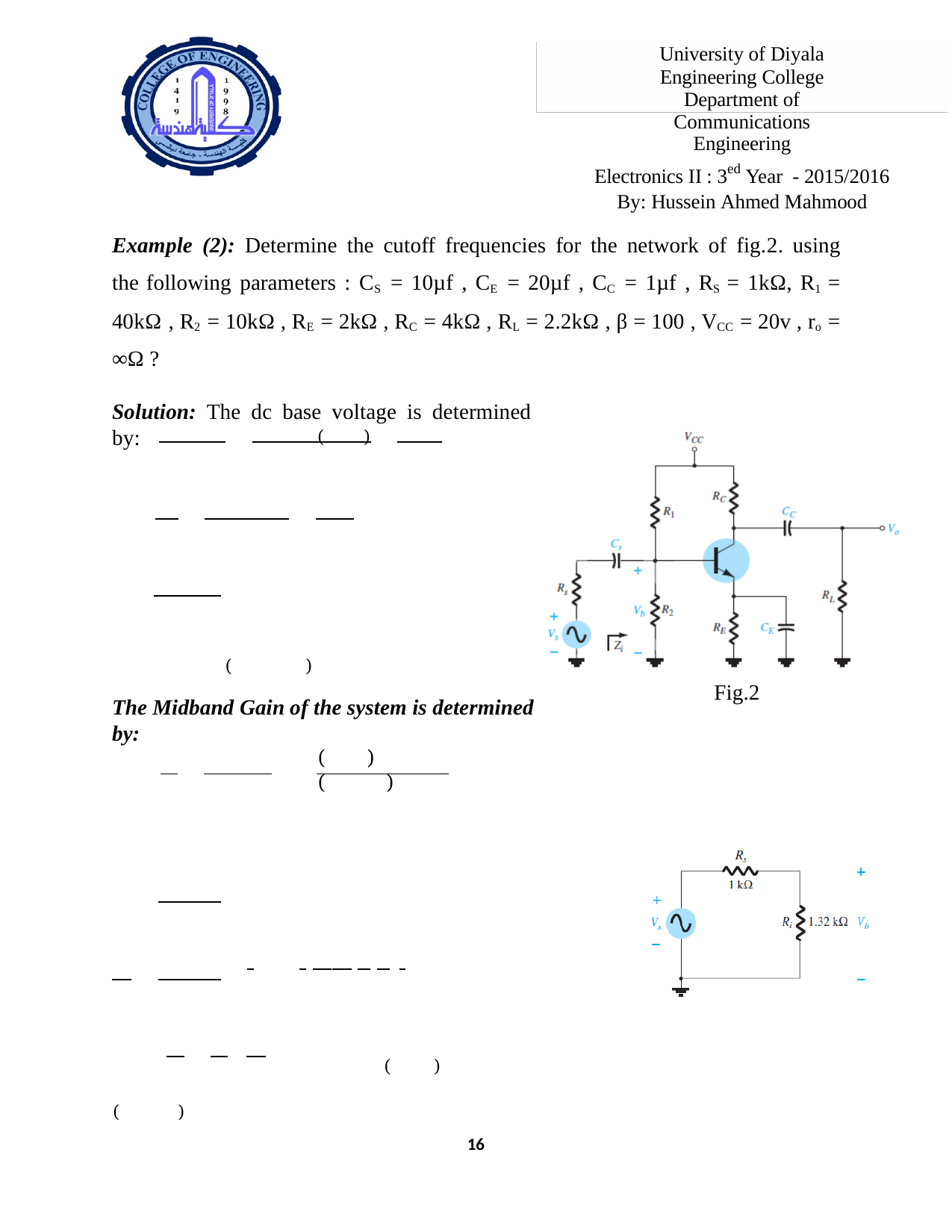

University of Diyala Engineering College
Department of Communications Engineering
Electronics II : 3ed Year  - 2015/2016 By: Hussein Ahmed Mahmood
Example (2): Determine the cutoff frequencies for the network of fig.2. using the following parameters : CS  = 10µf , CE  = 20µf , CC  = 1µf , RS = 1kΩ, R1 = 40kΩ , R2  = 10kΩ , RE  = 2kΩ , RC  = 4kΩ , RL  = 2.2kΩ , β = 100 , VCC  = 20v , ro  = ∞Ω ?

Solution: The dc base voltage is determined by:
    (   )

          (      )

Fig.2

The Midband Gain of the system is determined by:
(   ) (     )

                      (   )(     )

16